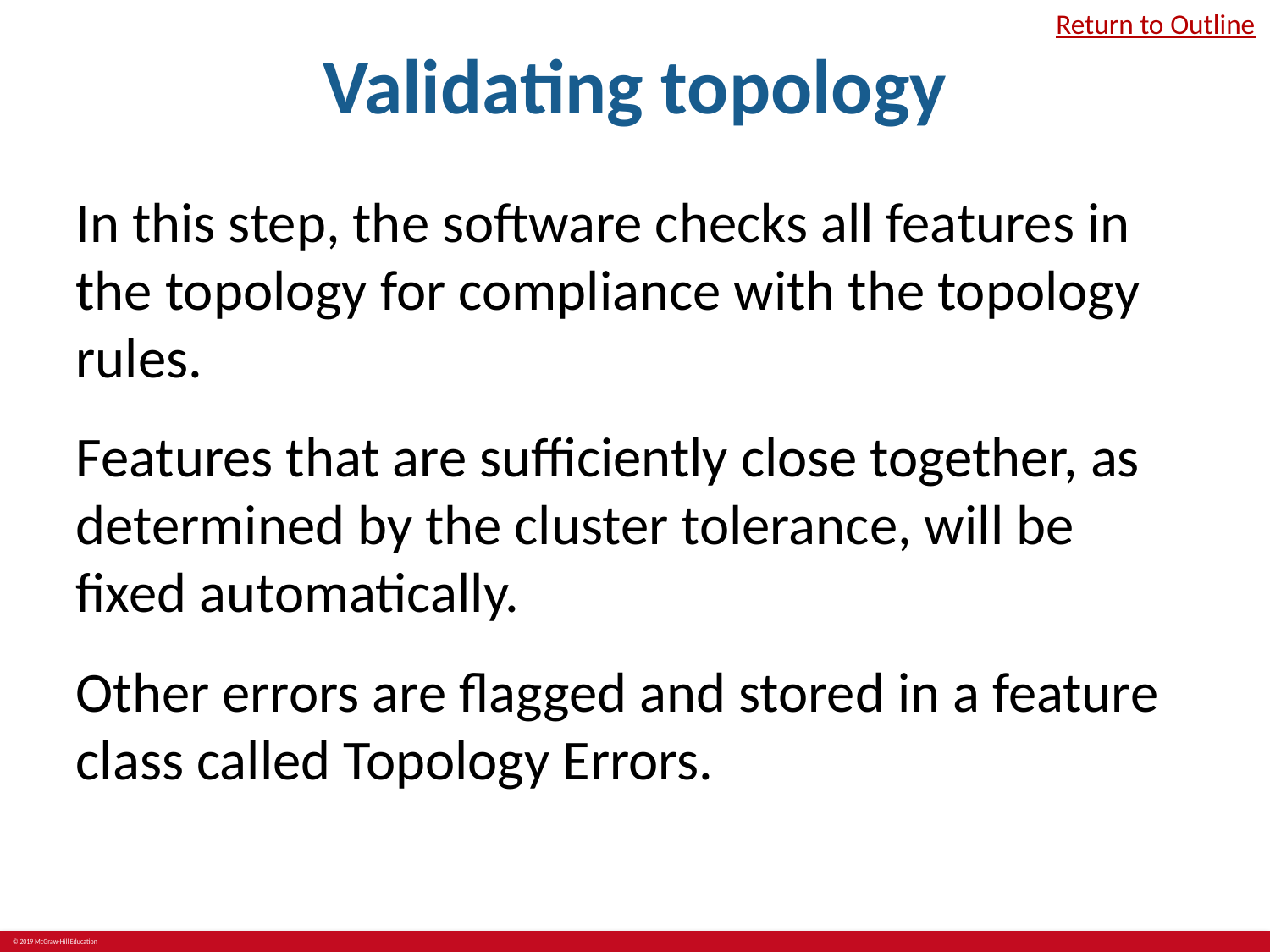

# Validating topology
Return to Outline
In this step, the software checks all features in the topology for compliance with the topology rules.
Features that are sufficiently close together, as determined by the cluster tolerance, will be fixed automatically.
Other errors are flagged and stored in a feature class called Topology Errors.